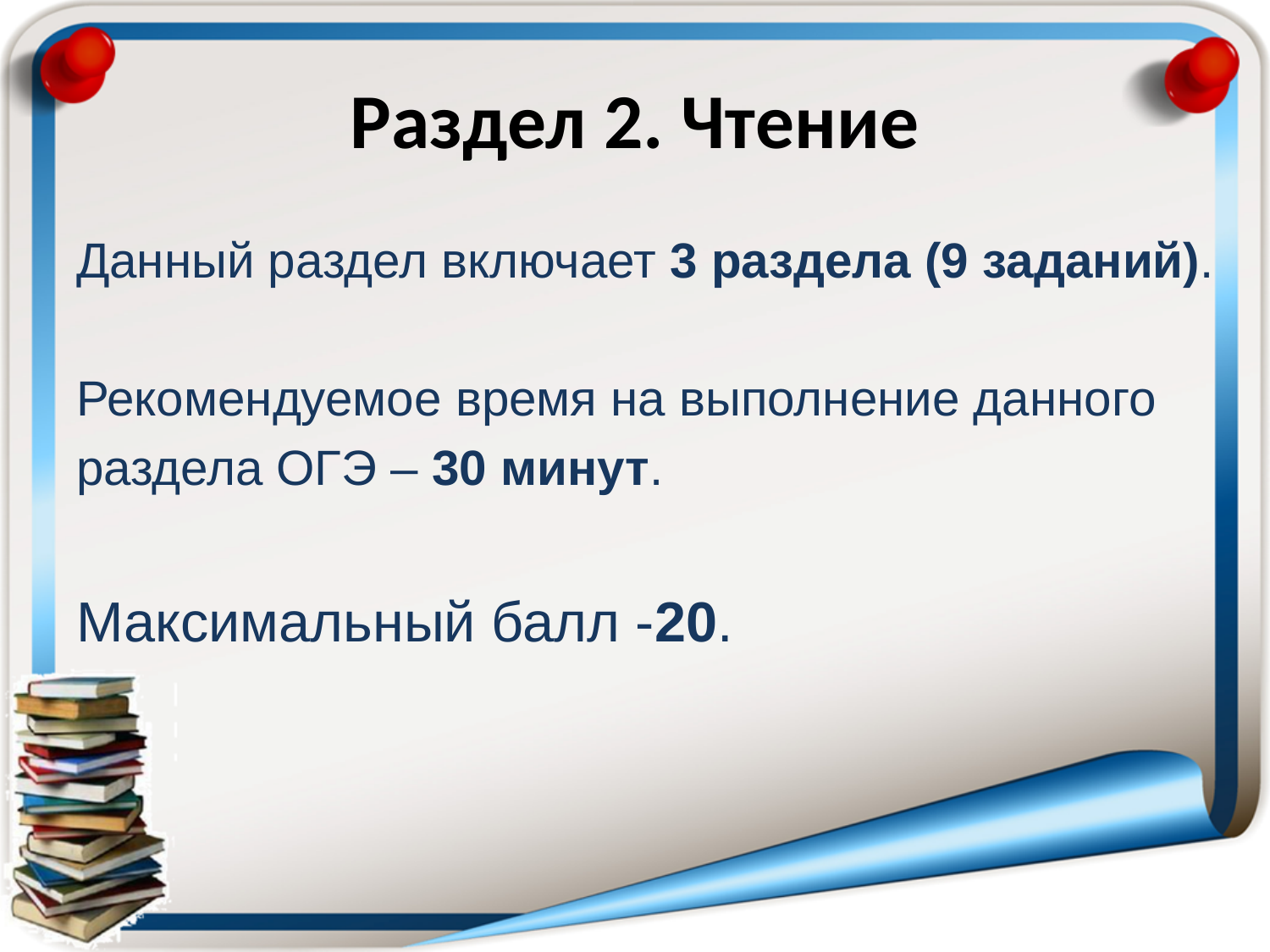

# Раздел 2. Чтение
Данный раздел включает 3 раздела (9 заданий).

Рекомендуемое время на выполнение данного
раздела ОГЭ – 30 минут.

Максимальный балл -20.